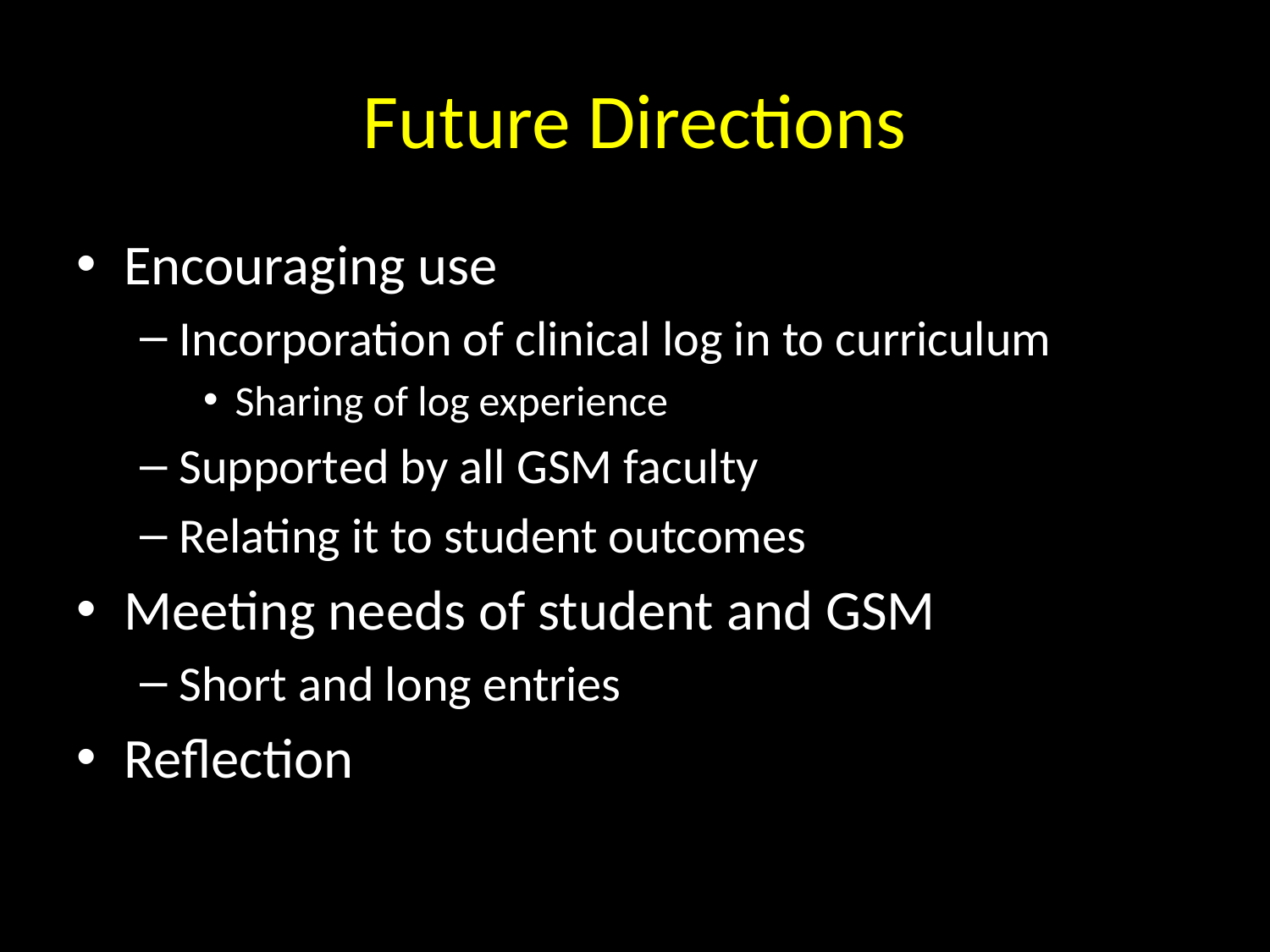

# Future Directions
Encouraging use
Incorporation of clinical log in to curriculum
Sharing of log experience
Supported by all GSM faculty
Relating it to student outcomes
Meeting needs of student and GSM
Short and long entries
Reflection